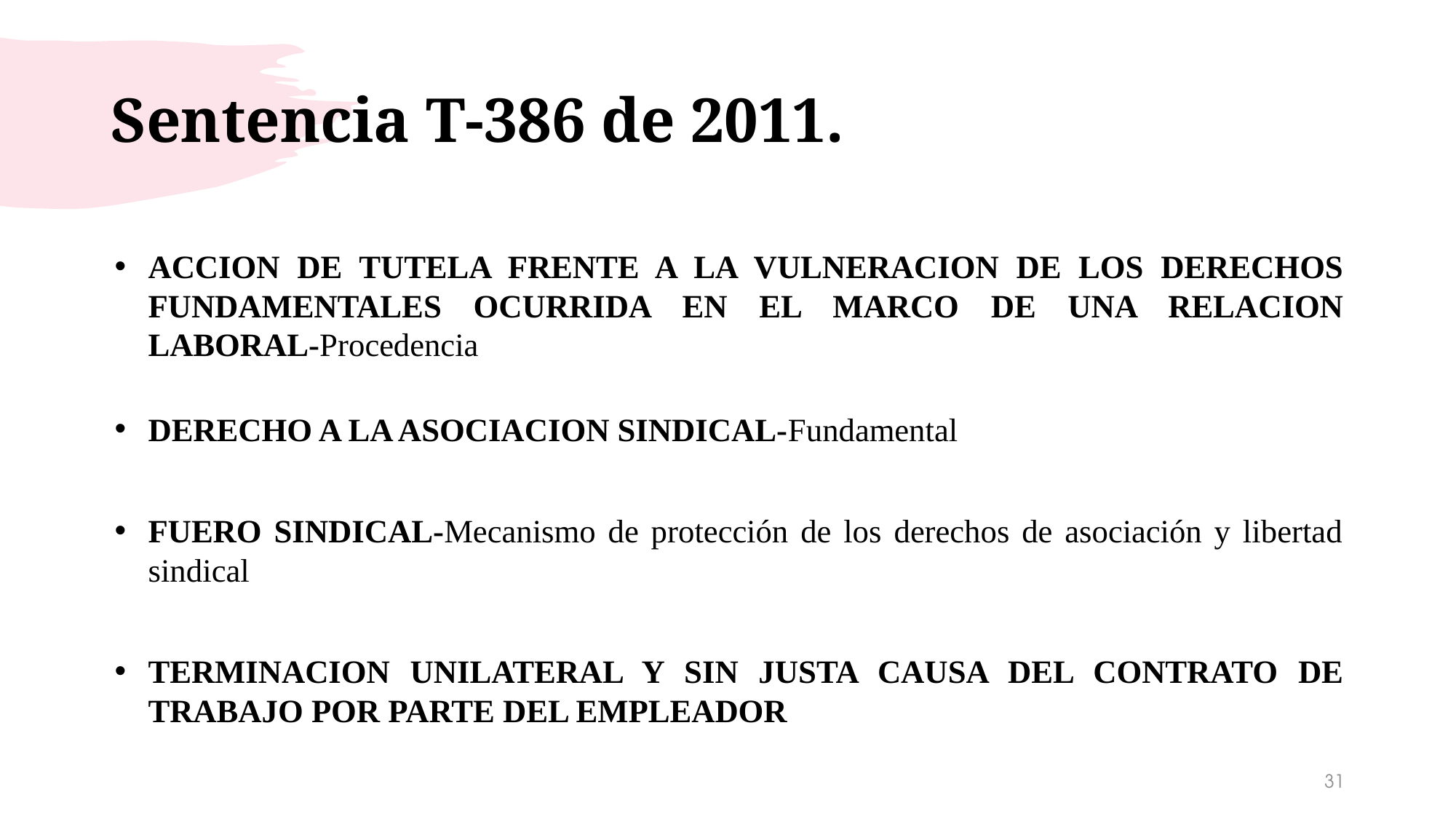

# Sentencia T-386 de 2011.
ACCION DE TUTELA FRENTE A LA VULNERACION DE LOS DERECHOS FUNDAMENTALES OCURRIDA EN EL MARCO DE UNA RELACION LABORAL-Procedencia

DERECHO A LA ASOCIACION SINDICAL-Fundamental

FUERO SINDICAL-Mecanismo de protección de los derechos de asociación y libertad sindical

TERMINACION UNILATERAL Y SIN JUSTA CAUSA DEL CONTRATO DE TRABAJO POR PARTE DEL EMPLEADOR

31